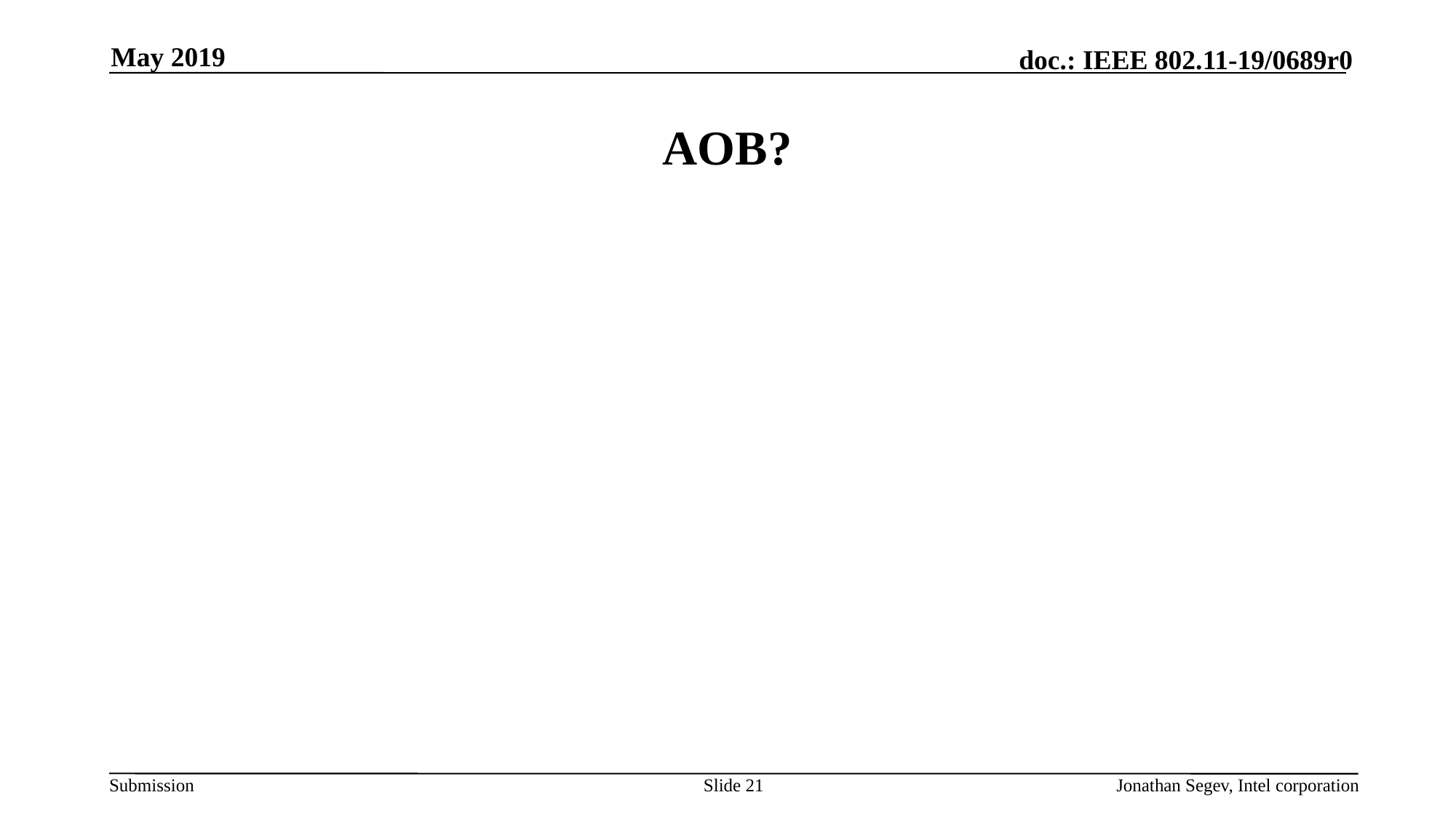

May 2019
# AOB?

Slide 21
Jonathan Segev, Intel corporation